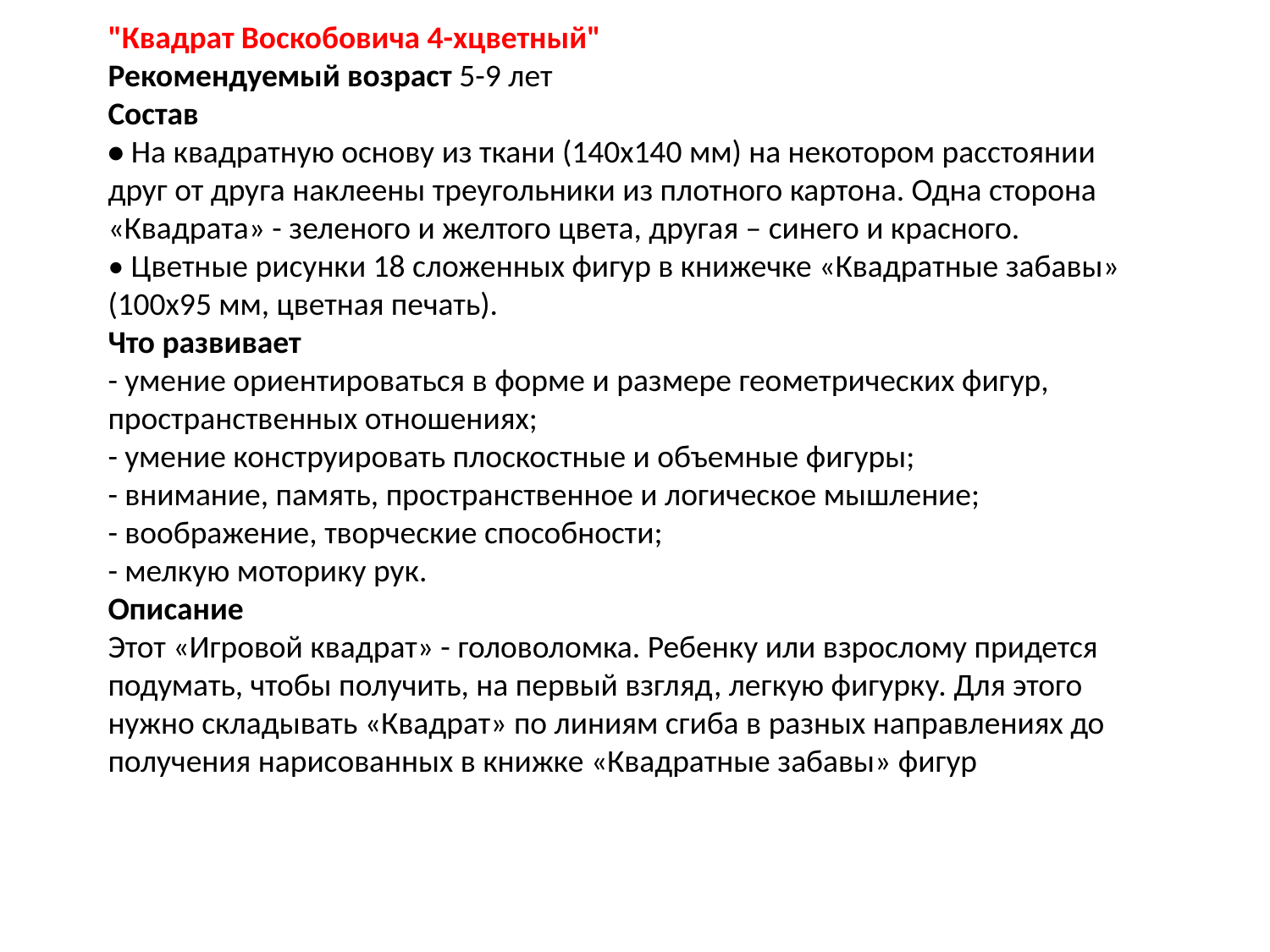

# "Квадрат Воскобовича 4-хцветный" Рекомендуемый возраст 5-9 лет Состав • На квадратную основу из ткани (140х140 мм) на некотором расстоянии друг от друга наклеены треугольники из плотного картона. Одна сторона «Квадрата» - зеленого и желтого цвета, другая – синего и красного.  • Цветные рисунки 18 сложенных фигур в книжечке «Квадратные забавы» (100х95 мм, цветная печать). Что развивает - умение ориентироваться в форме и размере геометрических фигур, пространственных отношениях; - умение конструировать плоскостные и объемные фигуры; - внимание, память, пространственное и логическое мышление;  - воображение, творческие способности;  - мелкую моторику рук. Описание Этот «Игровой квадрат» - головоломка. Ребенку или взрослому придется подумать, чтобы получить, на первый взгляд, легкую фигурку. Для этого нужно складывать «Квадрат» по линиям сгиба в разных направлениях до получения нарисованных в книжке «Квадратные забавы» фигур